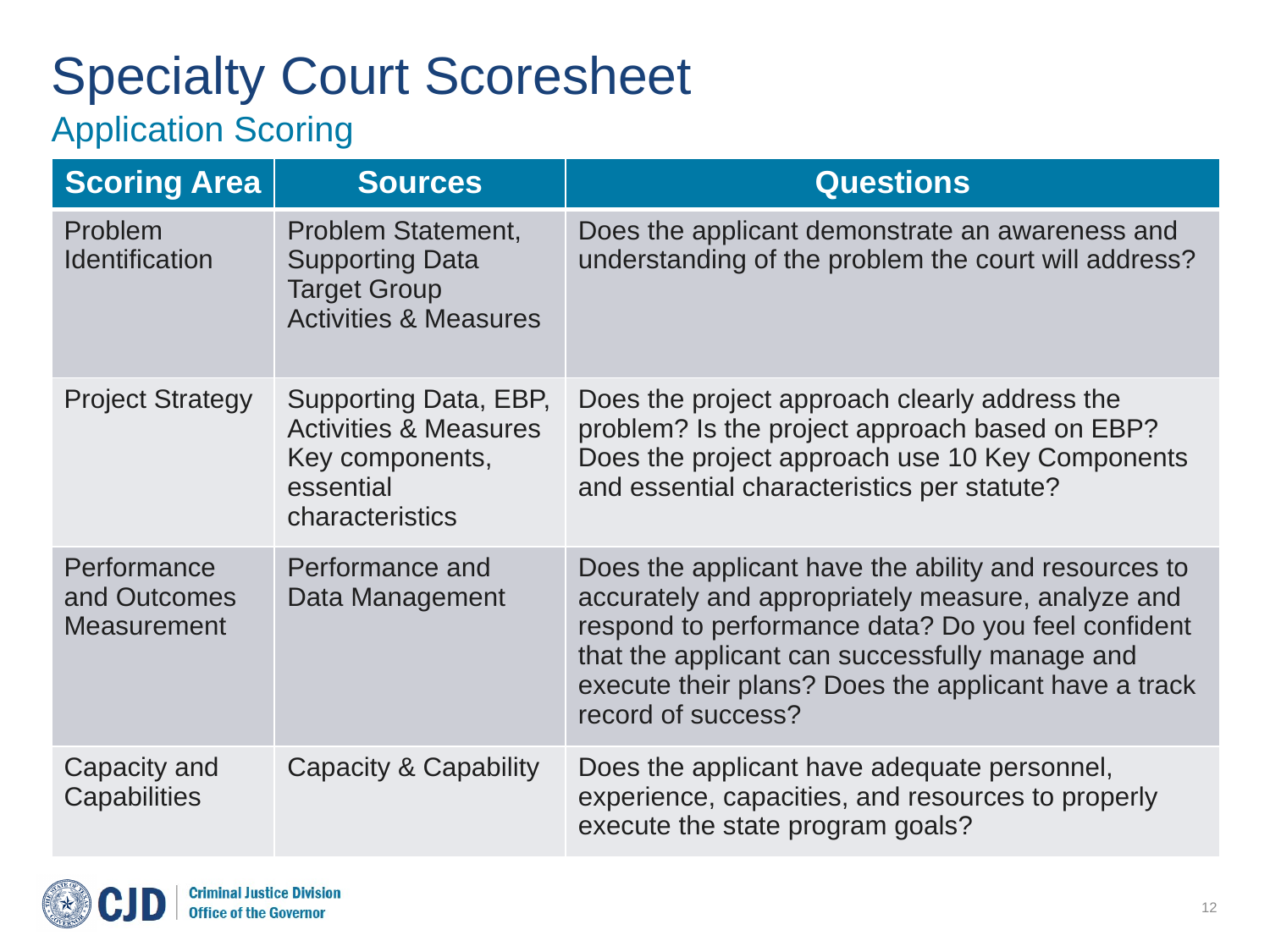

# Specialty Court Scoresheet
Application Scoring
| Scoring Area | Sources | Questions |
| --- | --- | --- |
| Problem Identification | Problem Statement, Supporting Data Target Group Activities & Measures | Does the applicant demonstrate an awareness and understanding of the problem the court will address? |
| Project Strategy | Supporting Data, EBP, Activities & Measures Key components, essential characteristics | Does the project approach clearly address the problem? Is the project approach based on EBP? Does the project approach use 10 Key Components and essential characteristics per statute? |
| Performance and Outcomes Measurement | Performance and Data Management | Does the applicant have the ability and resources to accurately and appropriately measure, analyze and respond to performance data? Do you feel confident that the applicant can successfully manage and execute their plans? Does the applicant have a track record of success? |
| Capacity and Capabilities | Capacity & Capability | Does the applicant have adequate personnel, experience, capacities, and resources to properly execute the state program goals? |
12